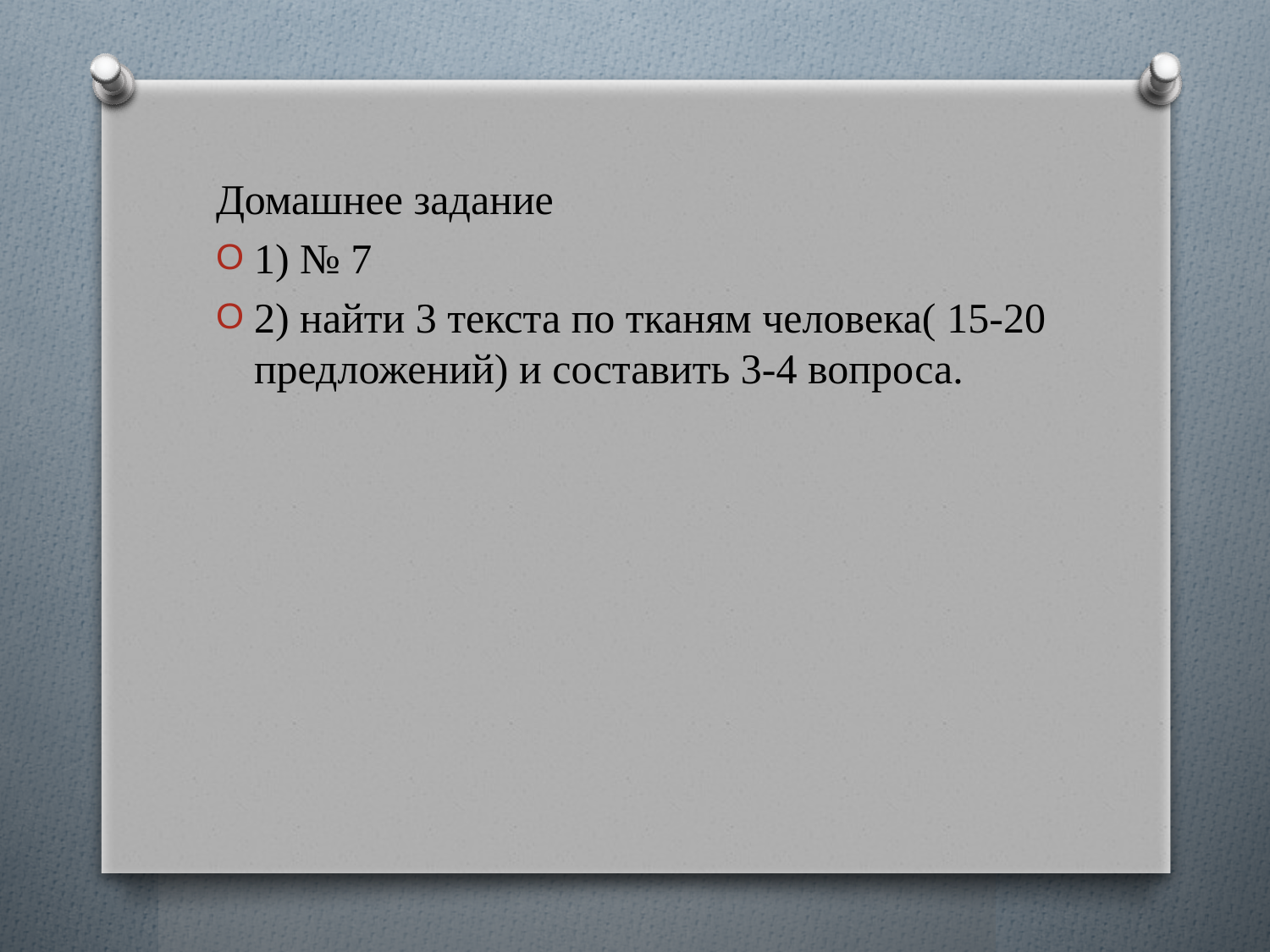

Домашнее задание
1) № 7
2) найти 3 текста по тканям человека( 15-20 предложений) и составить 3-4 вопроса.